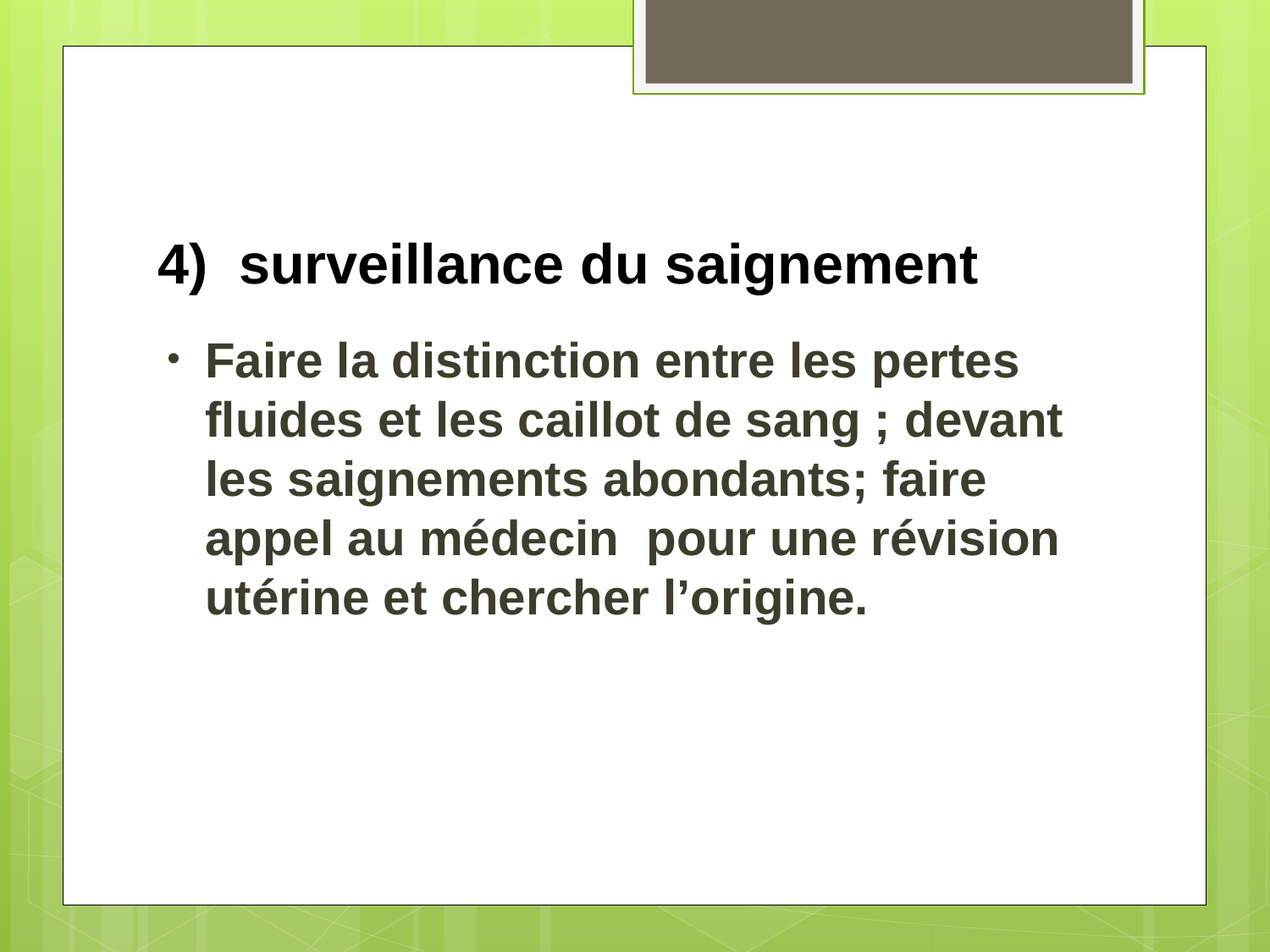

# 4)  surveillance du saignement
Faire la distinction entre les pertes fluides et les caillot de sang ; devant les saignements abondants; faire appel au médecin  pour une révision utérine et chercher l’origine.